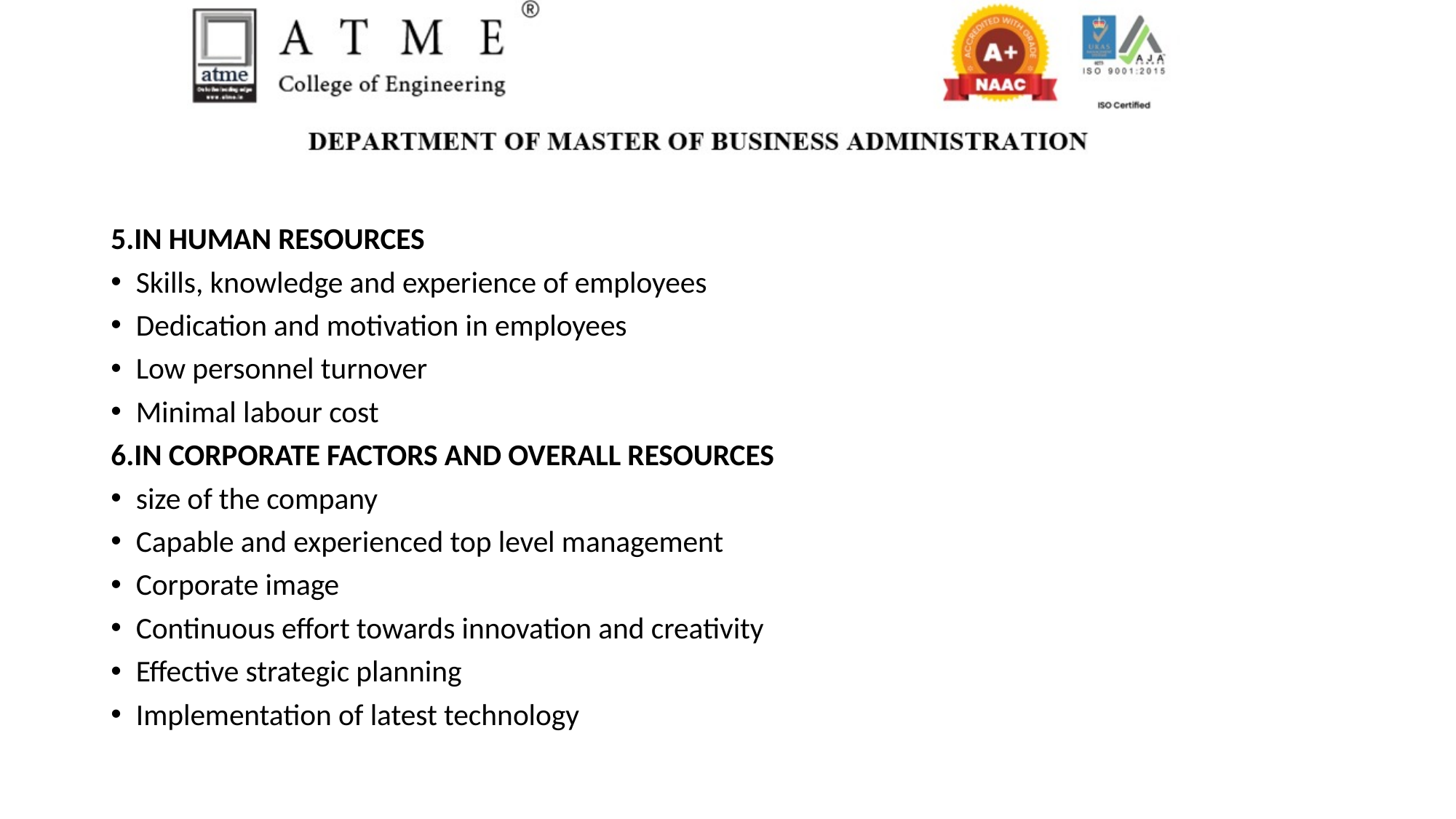

5.IN HUMAN RESOURCES
Skills, knowledge and experience of employees
Dedication and motivation in employees
Low personnel turnover
Minimal labour cost
6.IN CORPORATE FACTORS AND OVERALL RESOURCES
size of the company
Capable and experienced top level management
Corporate image
Continuous effort towards innovation and creativity
Effective strategic planning
Implementation of latest technology